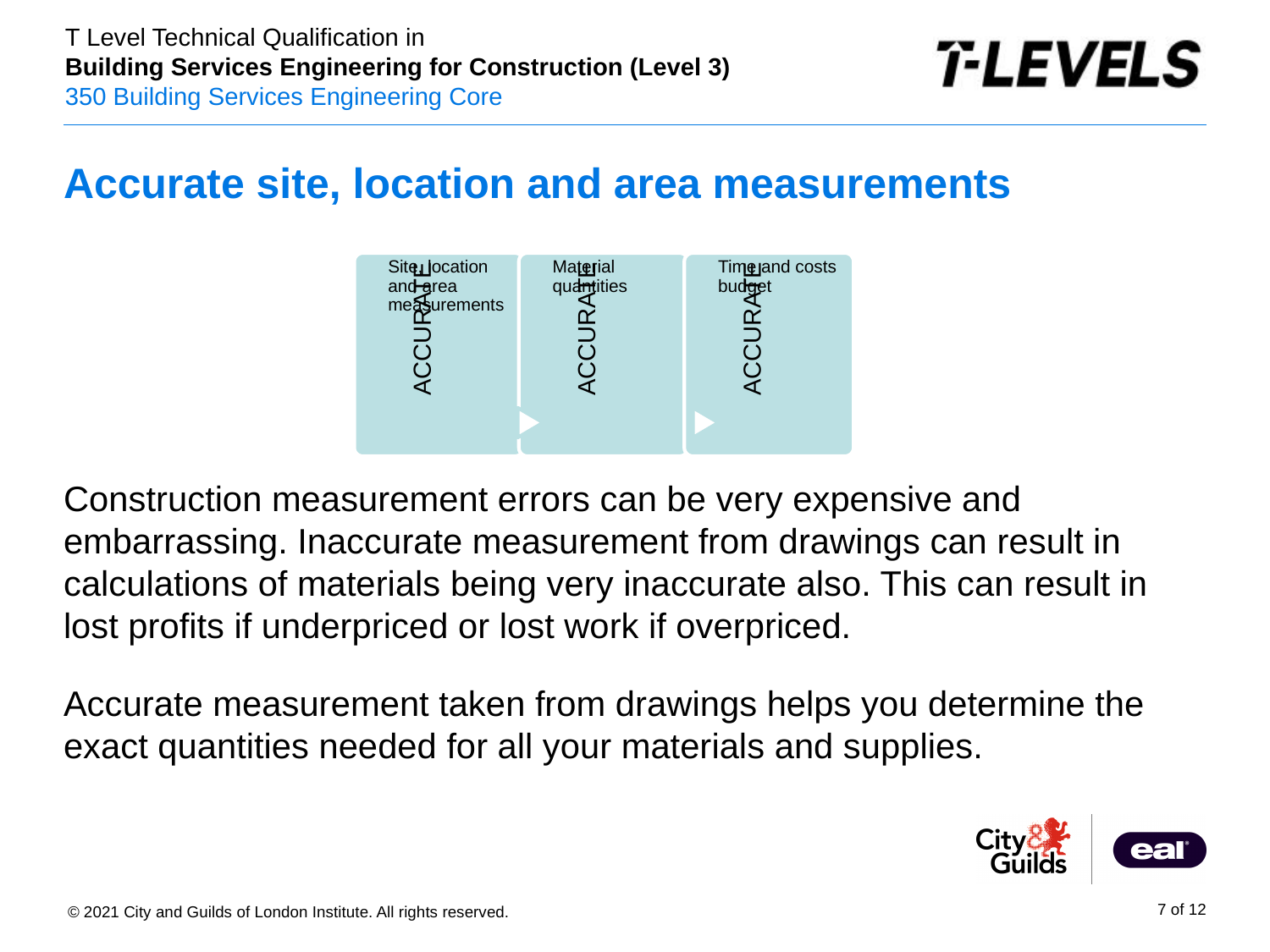

# Accurate site, location and area measurements
ACCURATE
Site, location and area measurements
ACCURATE
Material quantities
ACCURATE
Time and costs budget
Construction measurement errors can be very expensive and embarrassing. Inaccurate measurement from drawings can result in calculations of materials being very inaccurate also. This can result in lost profits if underpriced or lost work if overpriced.
Accurate measurement taken from drawings helps you determine the exact quantities needed for all your materials and supplies.